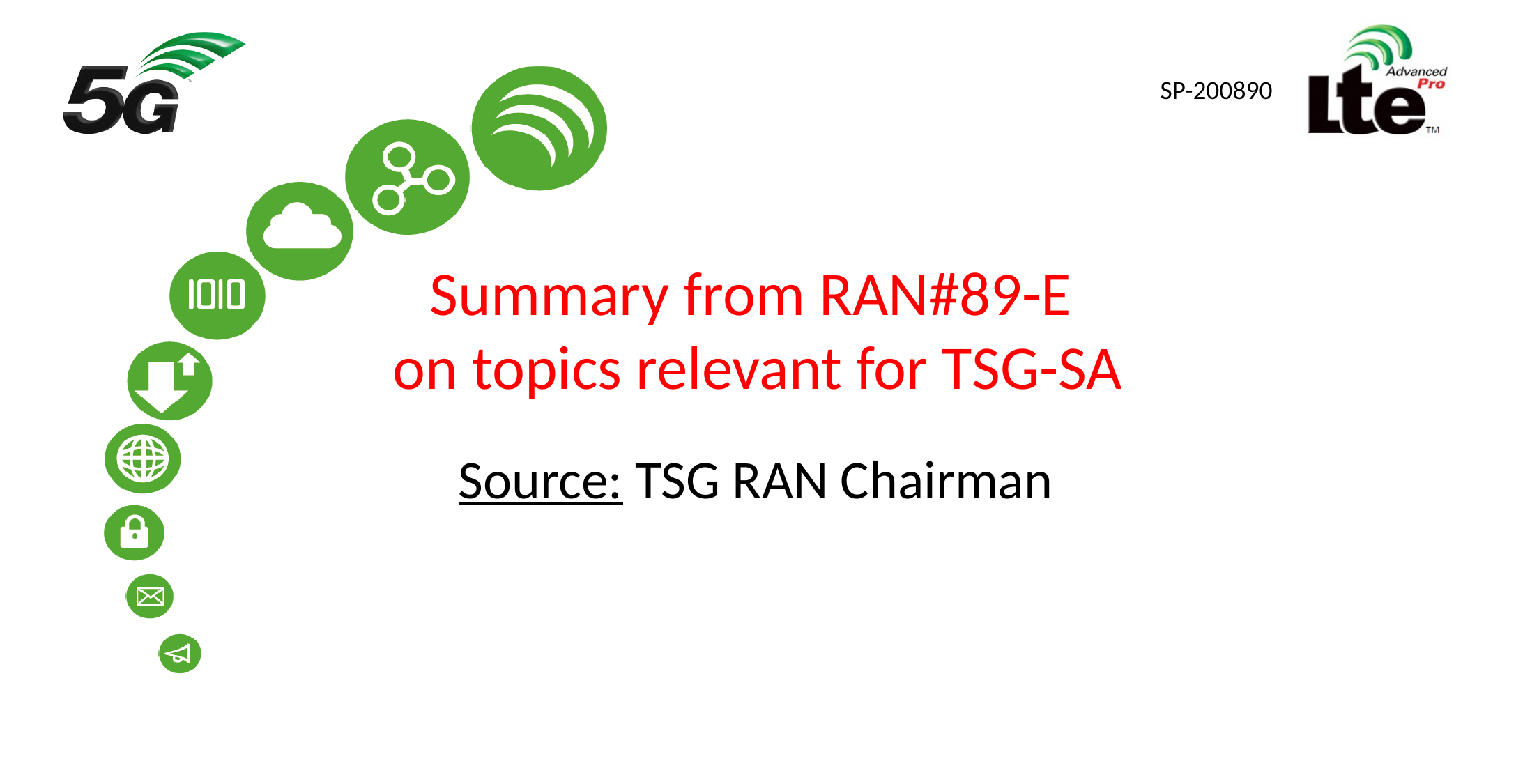

SP-200890
# Summary from RAN#89-E on topics relevant for TSG-SA
Source: TSG RAN Chairman